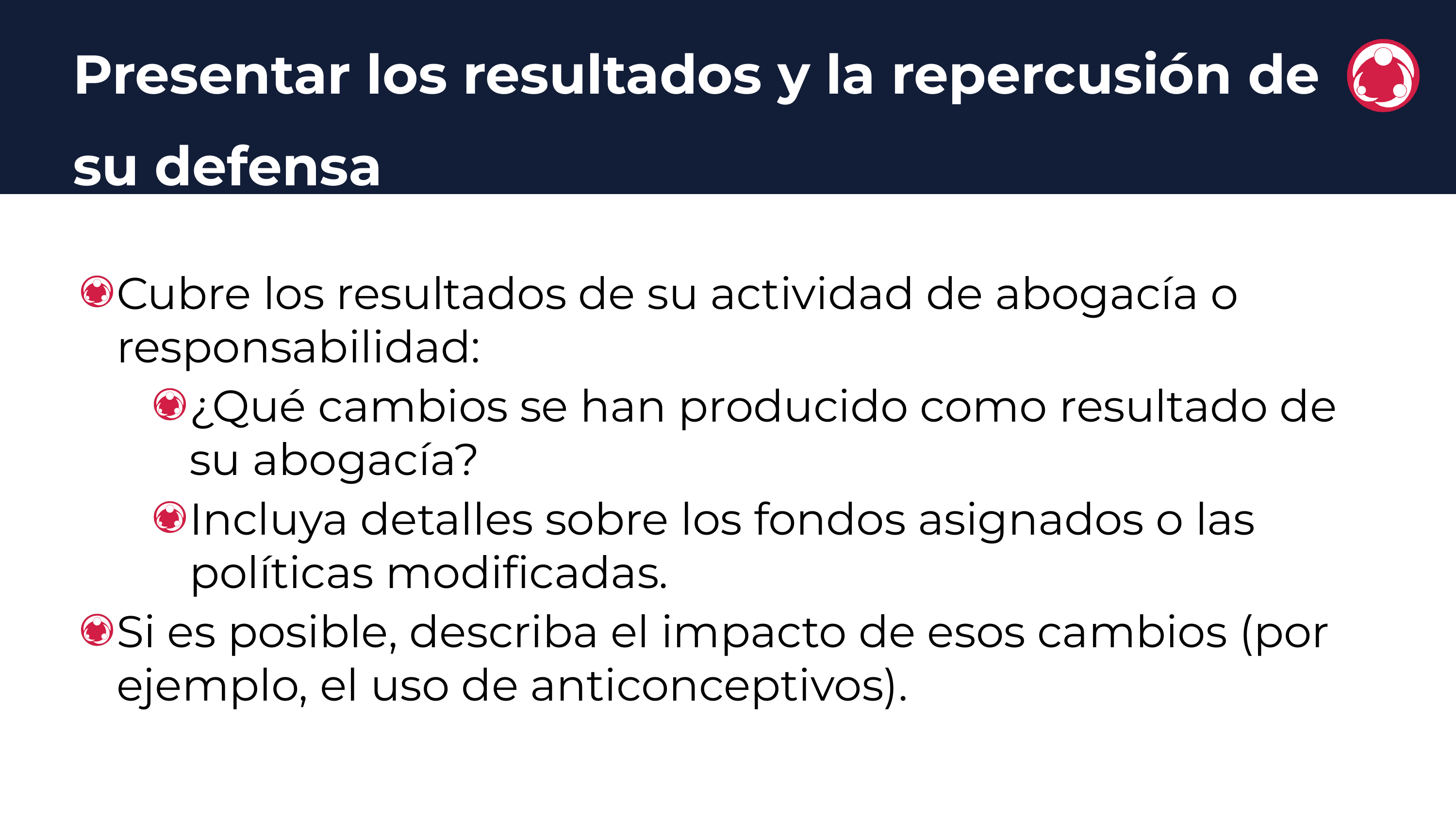

Presentar los resultados y la repercusión de su defensa

Cubre los resultados de su actividad de abogacía o responsabilidad:
¿Qué cambios se han producido como resultado de su abogacía?
Incluya detalles sobre los fondos asignados o las políticas modificadas.
Si es posible, describa el impacto de esos cambios (por ejemplo, el uso de anticonceptivos).